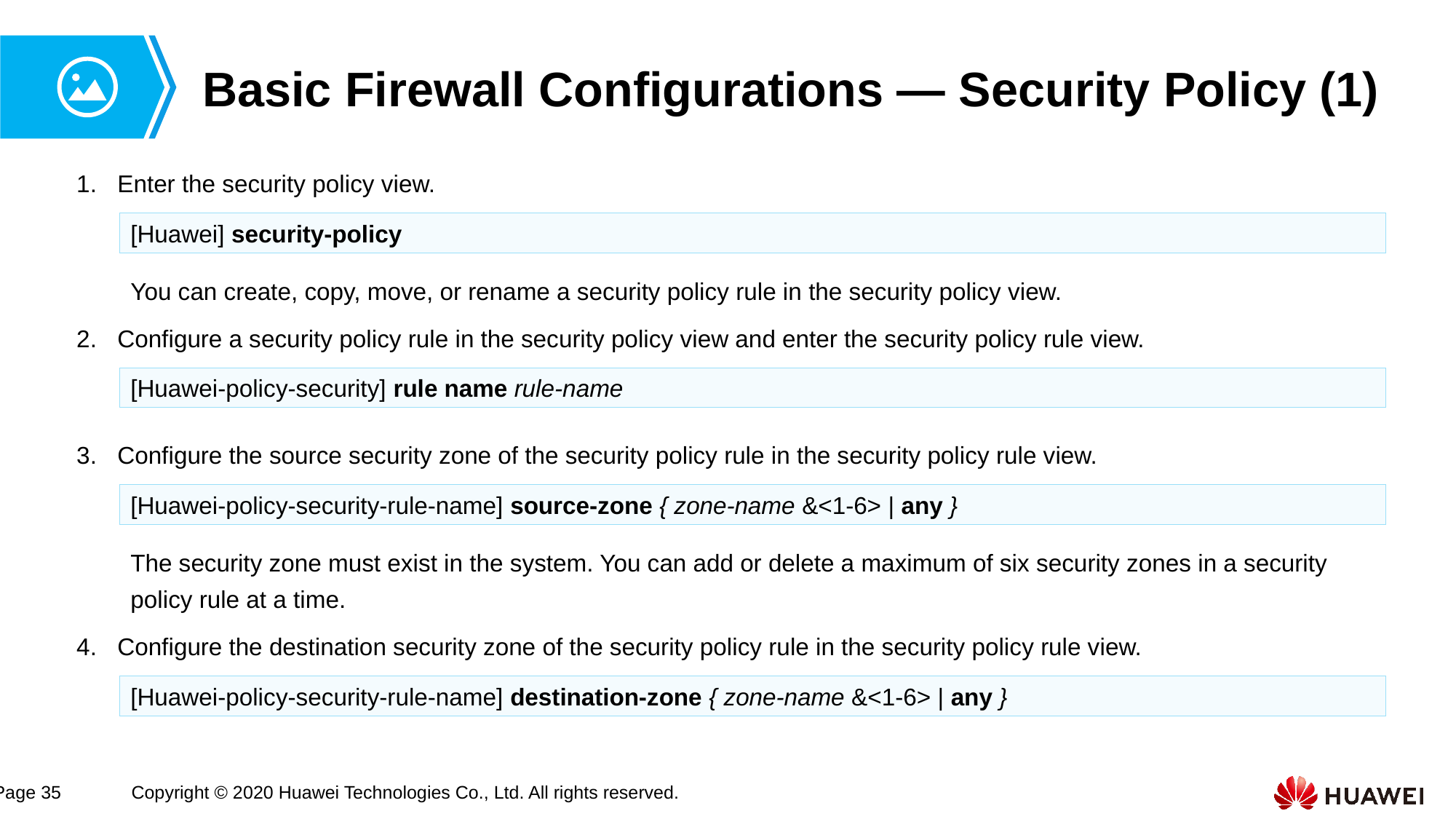

# Basic Firewall Configurations — Security Policy (1)
Enter the security policy view.
[Huawei] security-policy
You can create, copy, move, or rename a security policy rule in the security policy view.
Configure a security policy rule in the security policy view and enter the security policy rule view.
[Huawei-policy-security] rule name rule-name
Configure the source security zone of the security policy rule in the security policy rule view.
[Huawei-policy-security-rule-name] source-zone { zone-name &<1-6> | any }
The security zone must exist in the system. You can add or delete a maximum of six security zones in a security policy rule at a time.
Configure the destination security zone of the security policy rule in the security policy rule view.
[Huawei-policy-security-rule-name] destination-zone { zone-name &<1-6> | any }